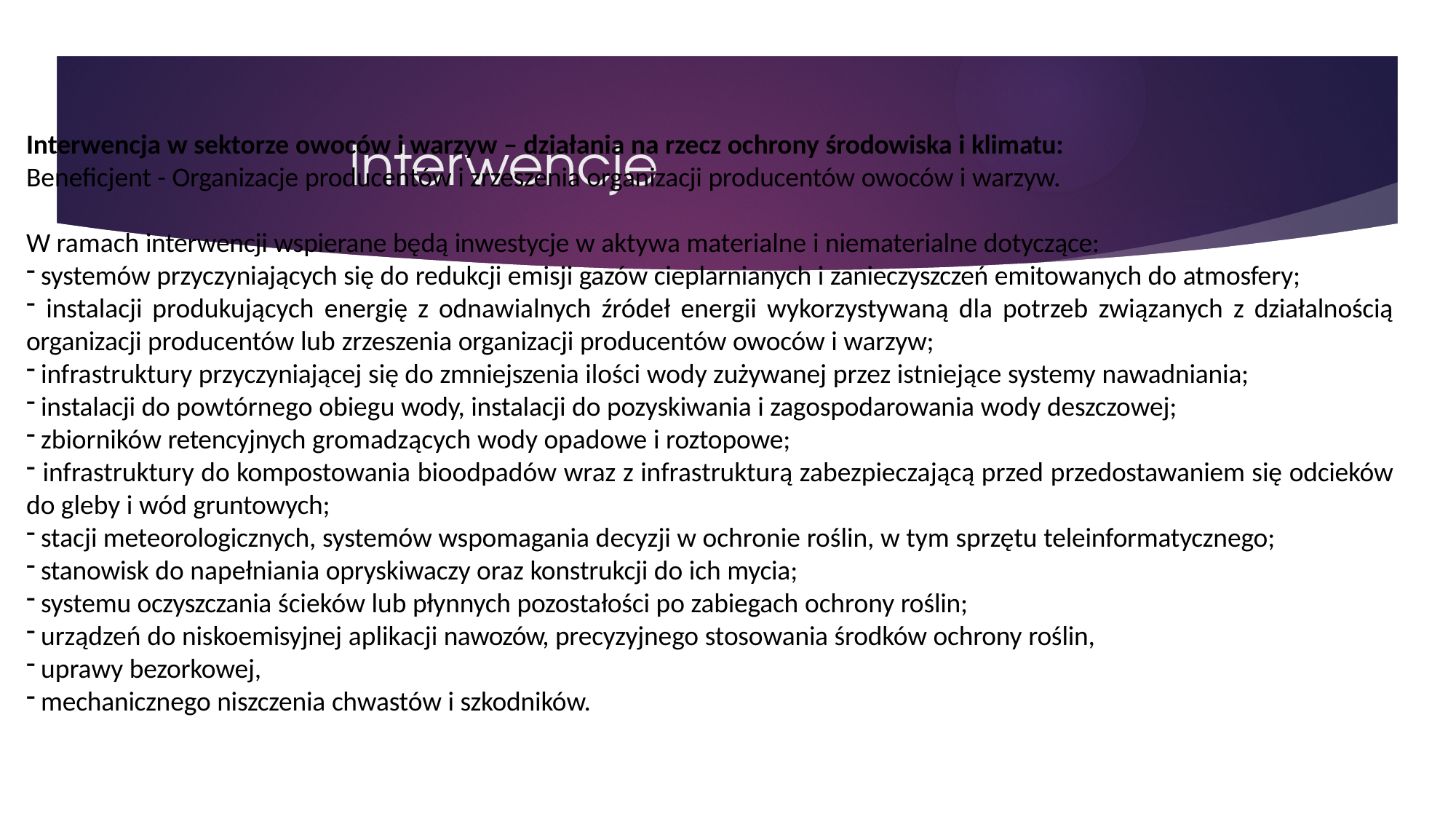

# Interwencje
Interwencja w sektorze owoców i warzyw – działania na rzecz ochrony środowiska i klimatu:
Beneficjent - Organizacje producentów i zrzeszenia organizacji producentów owoców i warzyw.
W ramach interwencji wspierane będą inwestycje w aktywa materialne i niematerialne dotyczące:
systemów przyczyniających się do redukcji emisji gazów cieplarnianych i zanieczyszczeń emitowanych do atmosfery;
instalacji produkujących energię z odnawialnych źródeł energii wykorzystywaną dla potrzeb związanych z działalnością
organizacji producentów lub zrzeszenia organizacji producentów owoców i warzyw;
infrastruktury przyczyniającej się do zmniejszenia ilości wody zużywanej przez istniejące systemy nawadniania;
instalacji do powtórnego obiegu wody, instalacji do pozyskiwania i zagospodarowania wody deszczowej;
zbiorników retencyjnych gromadzących wody opadowe i roztopowe;
infrastruktury do kompostowania bioodpadów wraz z infrastrukturą zabezpieczającą przed przedostawaniem się odcieków
do gleby i wód gruntowych;
stacji meteorologicznych, systemów wspomagania decyzji w ochronie roślin, w tym sprzętu teleinformatycznego;
stanowisk do napełniania opryskiwaczy oraz konstrukcji do ich mycia;
systemu oczyszczania ścieków lub płynnych pozostałości po zabiegach ochrony roślin;
urządzeń do niskoemisyjnej aplikacji nawozów, precyzyjnego stosowania środków ochrony roślin,
uprawy bezorkowej,
mechanicznego niszczenia chwastów i szkodników.